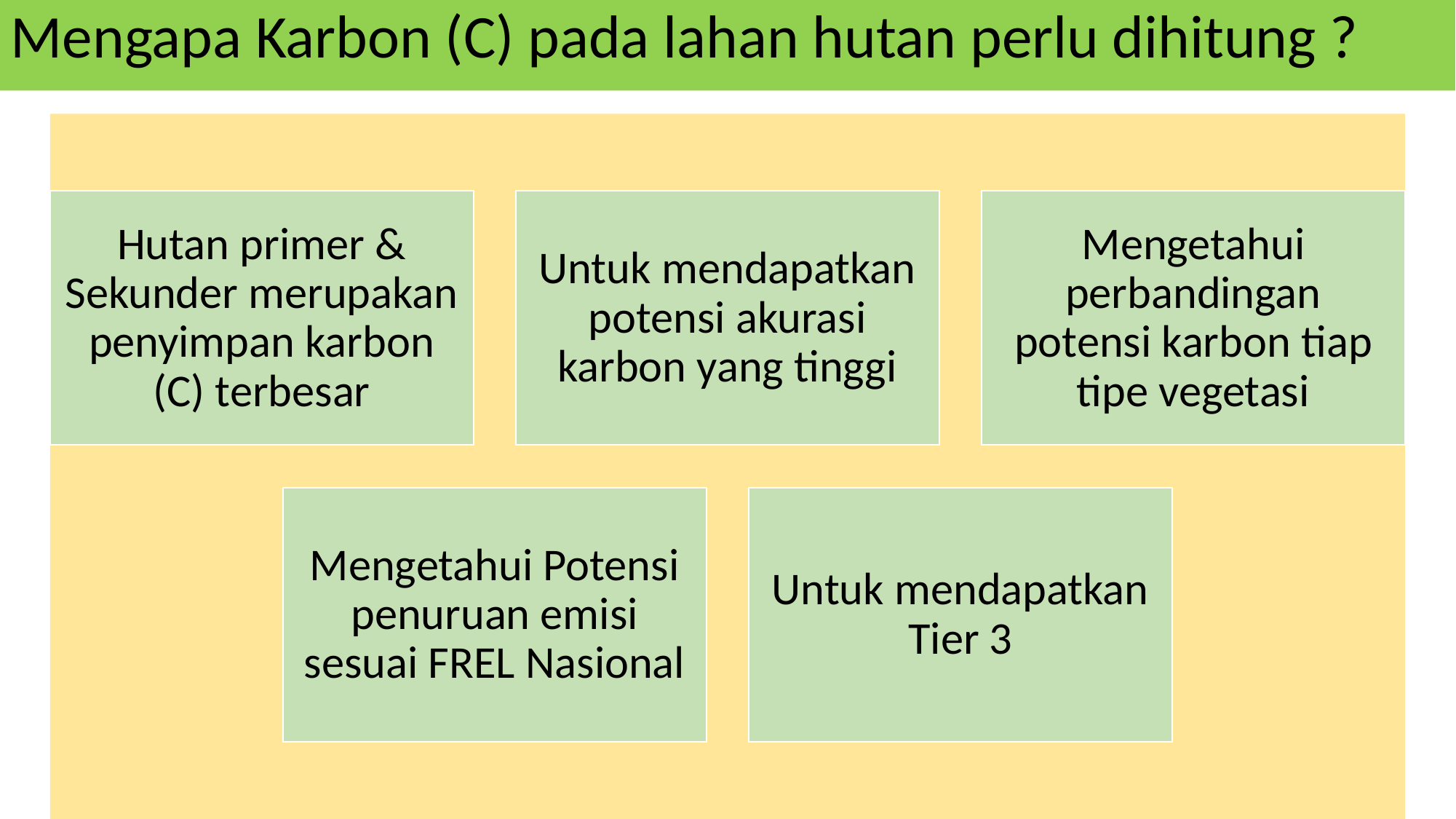

Mengapa Karbon (C) pada lahan hutan perlu dihitung ?
Hutan primer & Sekunder merupakan penyimpan karbon (C) terbesar
Untuk mendapatkan potensi akurasi karbon yang tinggi
Mengetahui perbandingan potensi karbon tiap tipe vegetasi
Mengetahui Potensi penuruan emisi sesuai FREL Nasional
Untuk mendapatkan Tier 3